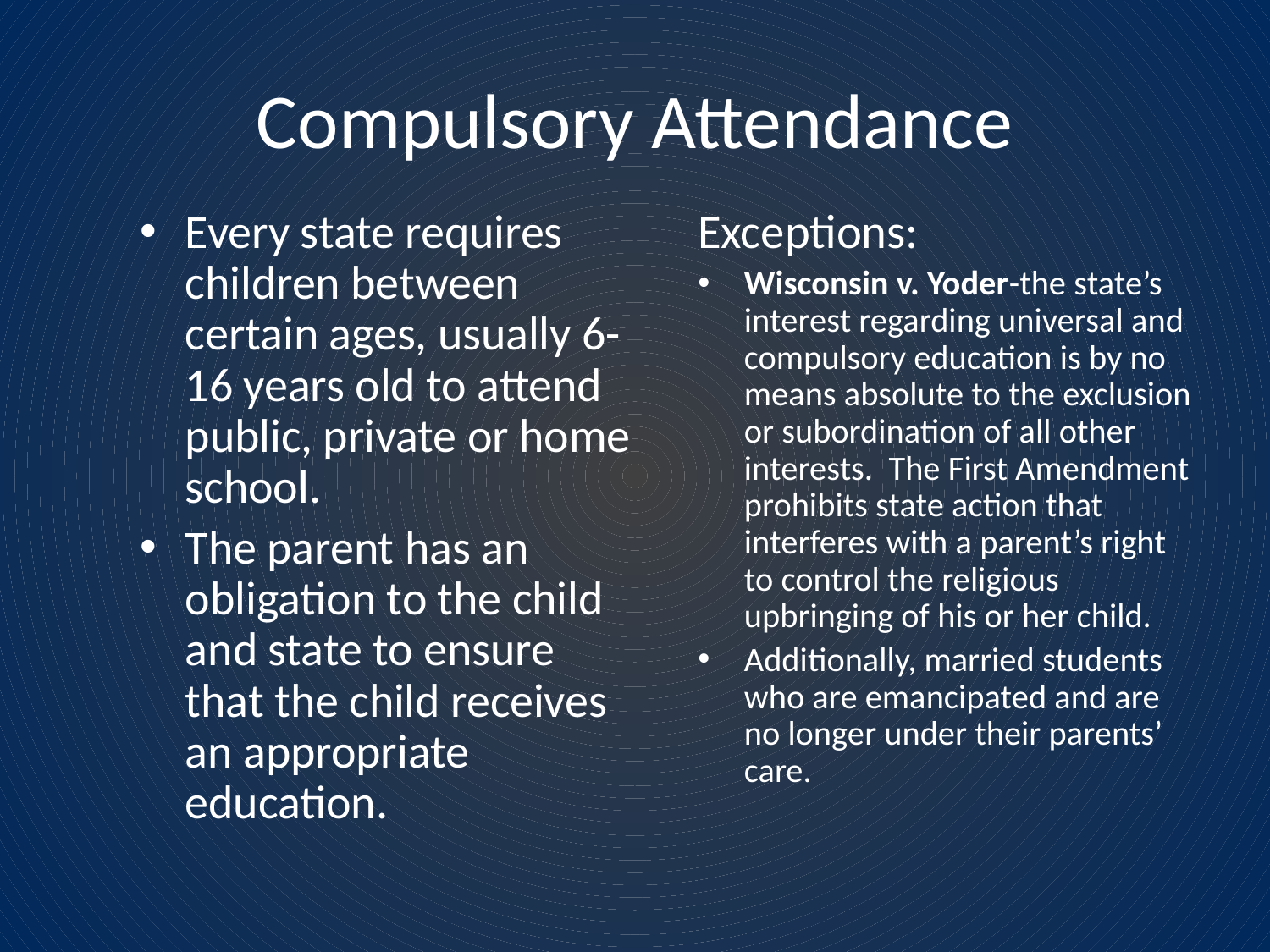

# Compulsory Attendance
Every state requires children between certain ages, usually 6-16 years old to attend public, private or home school.
The parent has an obligation to the child and state to ensure that the child receives an appropriate education.
Exceptions:
Wisconsin v. Yoder-the state’s interest regarding universal and compulsory education is by no means absolute to the exclusion or subordination of all other interests.  The First Amendment prohibits state action that interferes with a parent’s right to control the religious upbringing of his or her child.
Additionally, married students who are emancipated and are no longer under their parents’ care.